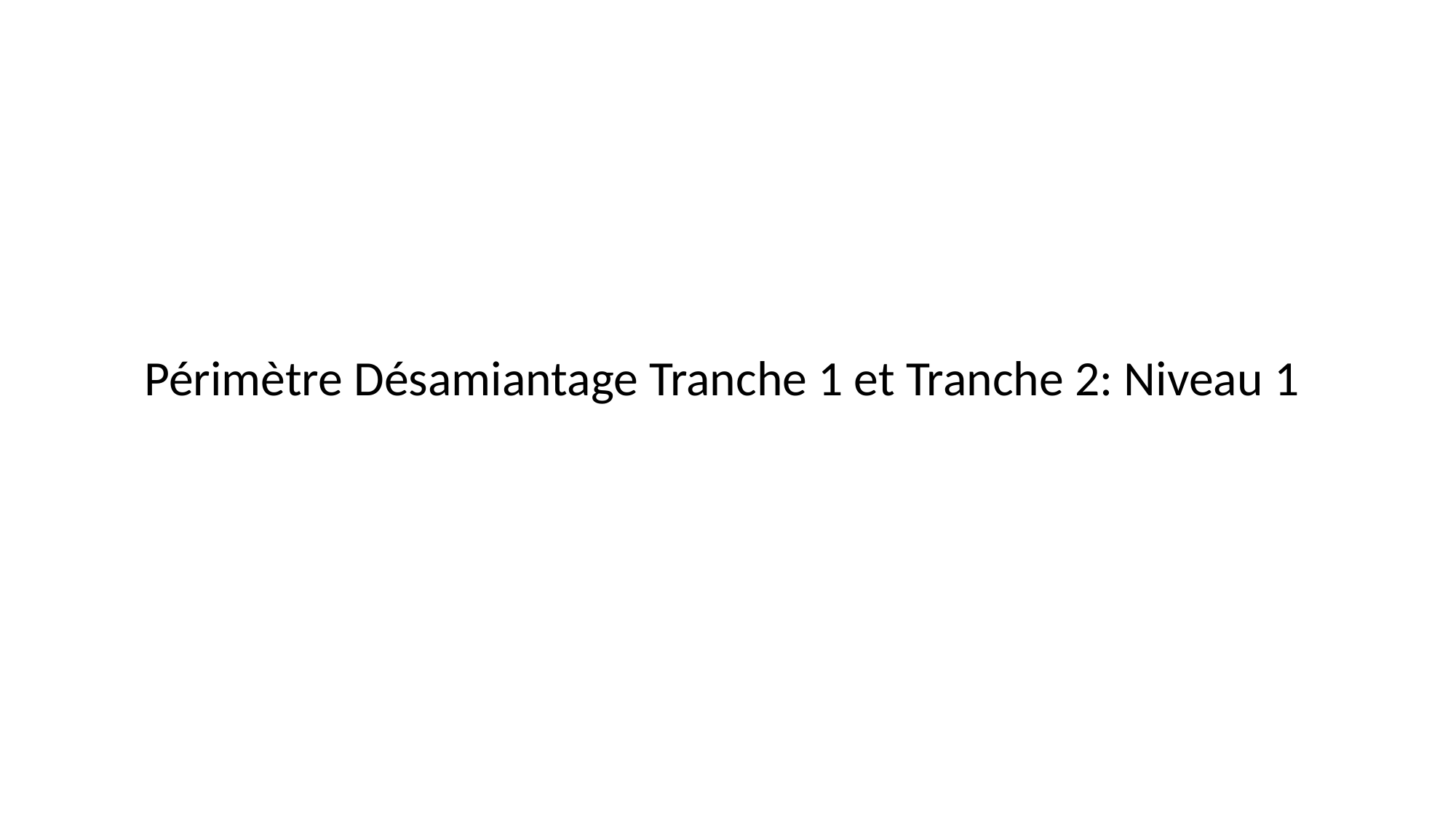

# Périmètre Désamiantage Tranche 1 et Tranche 2: Niveau 1